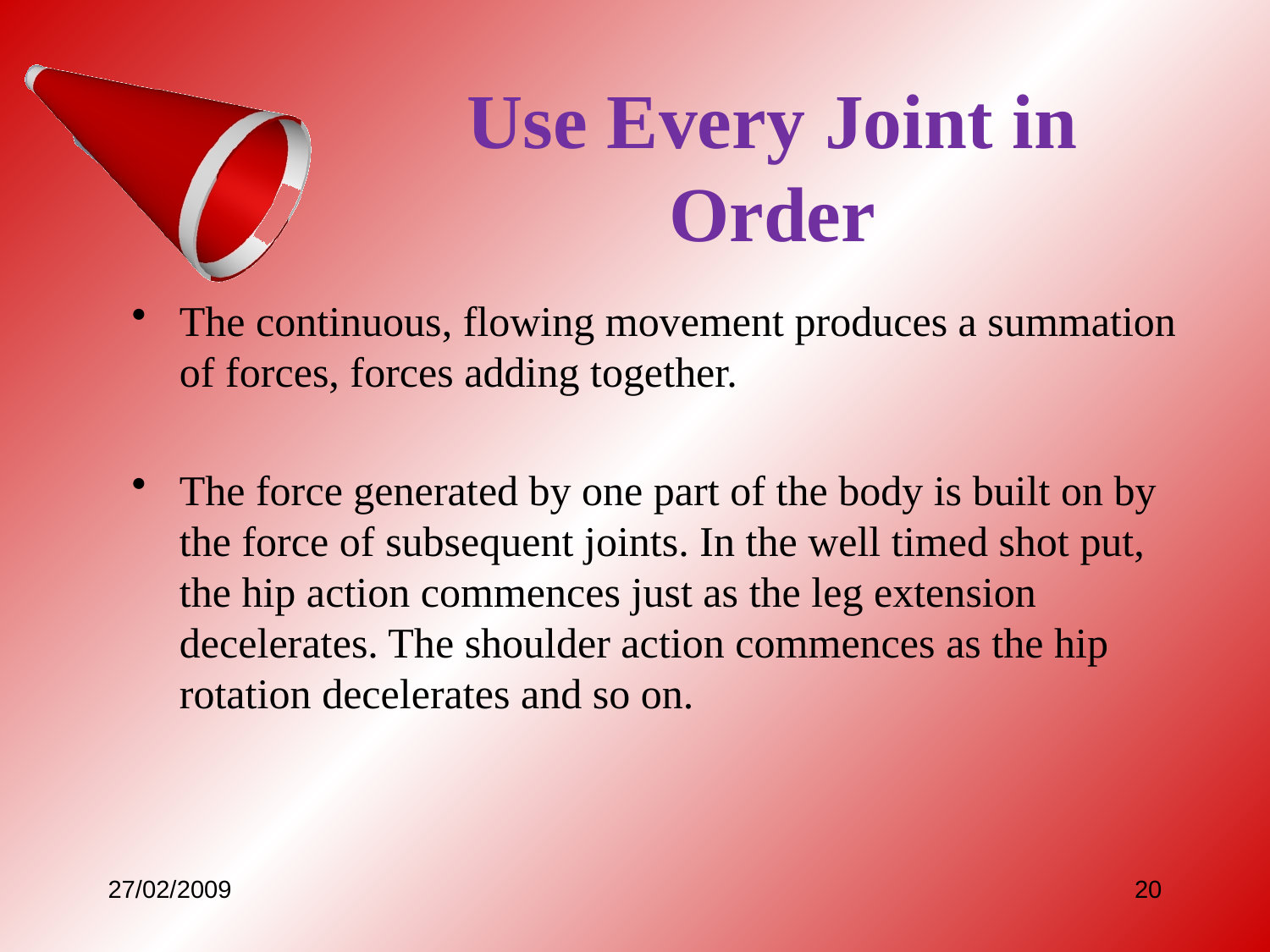

# Use Every Joint in Order
The continuous, flowing movement produces a summation of forces, forces adding together.

The force generated by one part of the body is built on by the force of subsequent joints. In the well timed shot put, the hip action commences just as the leg extension decelerates. The shoulder action commences as the hip rotation decelerates and so on.
27/02/2009
20